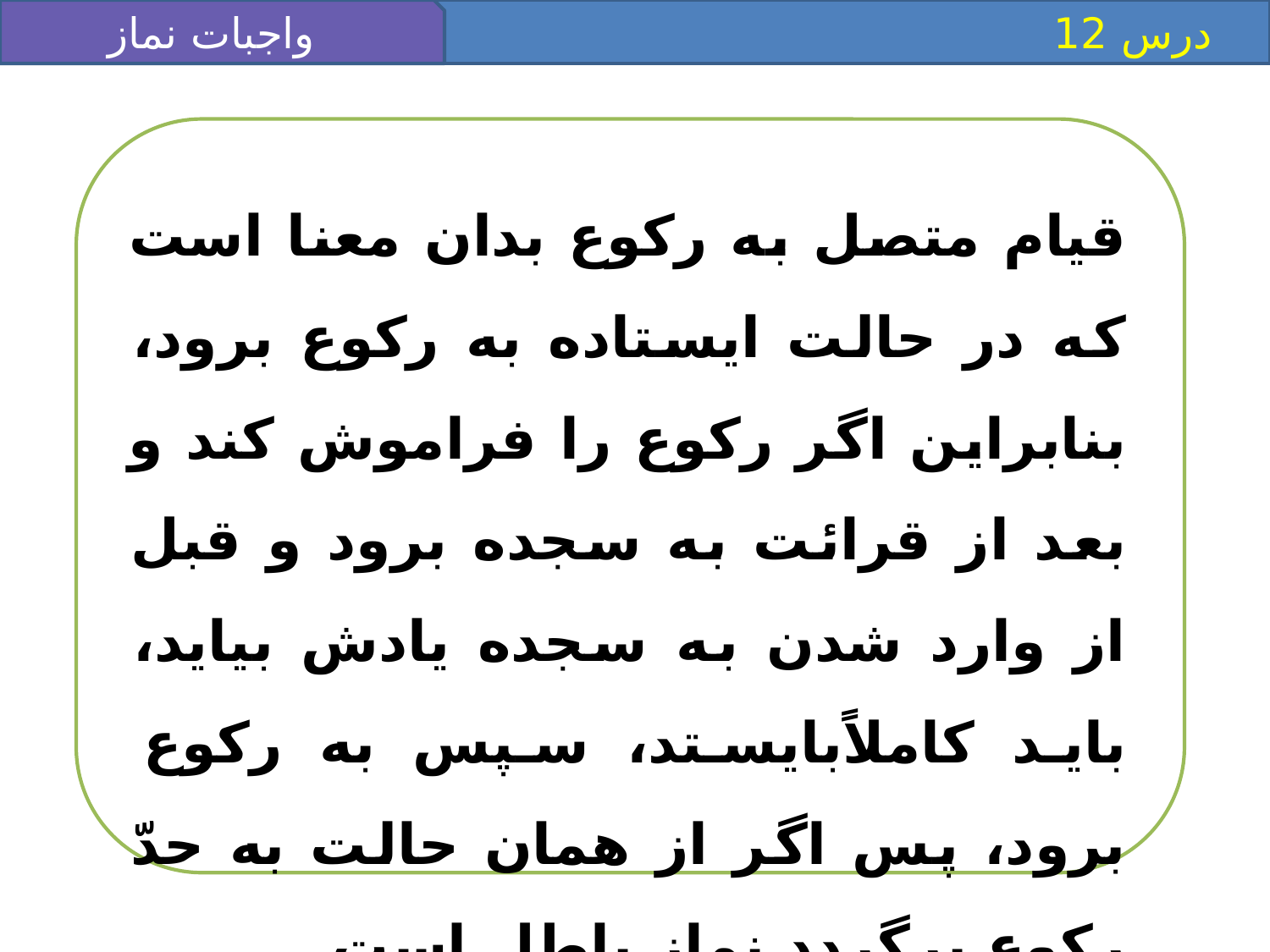

واجبات نماز 2
 درس 12

قيام متصل به ركوع بدان معنا است كه در حالت ايستاده به ركوع برود، بنابراين اگر ركوع را فراموش كند و بعد از قرائت به سجده برود و قبل از وارد شدن به سجده يادش بيايد، بايد كاملاًبايستد، سپس به ركوع برود، پس اگر از همان حالت به حدّ ركوع برگردد نماز باطل است.